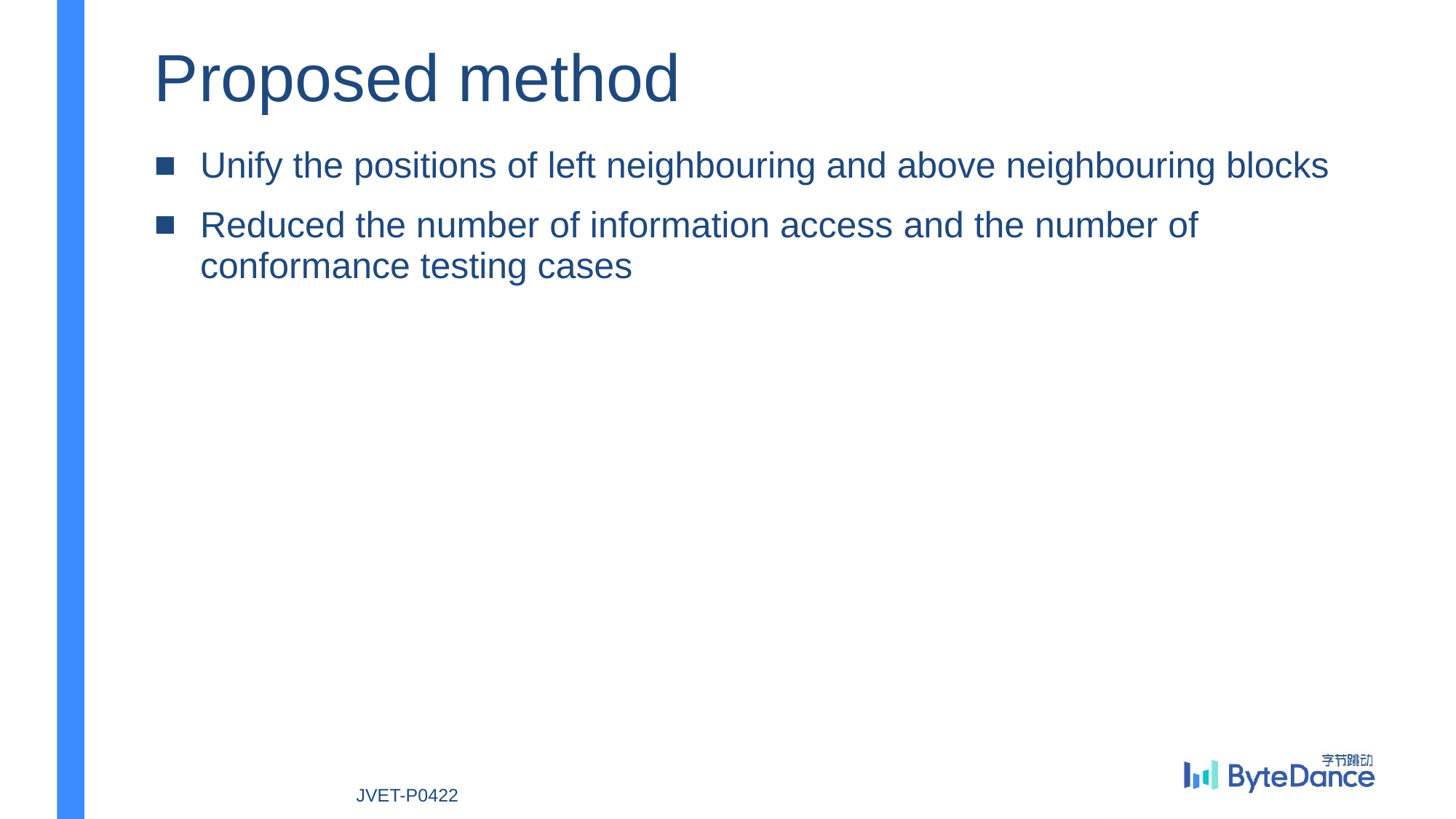

# Proposed method
Unify the positions of left neighbouring and above neighbouring blocks
Reduced the number of information access and the number of conformance testing cases
JVET-P0422